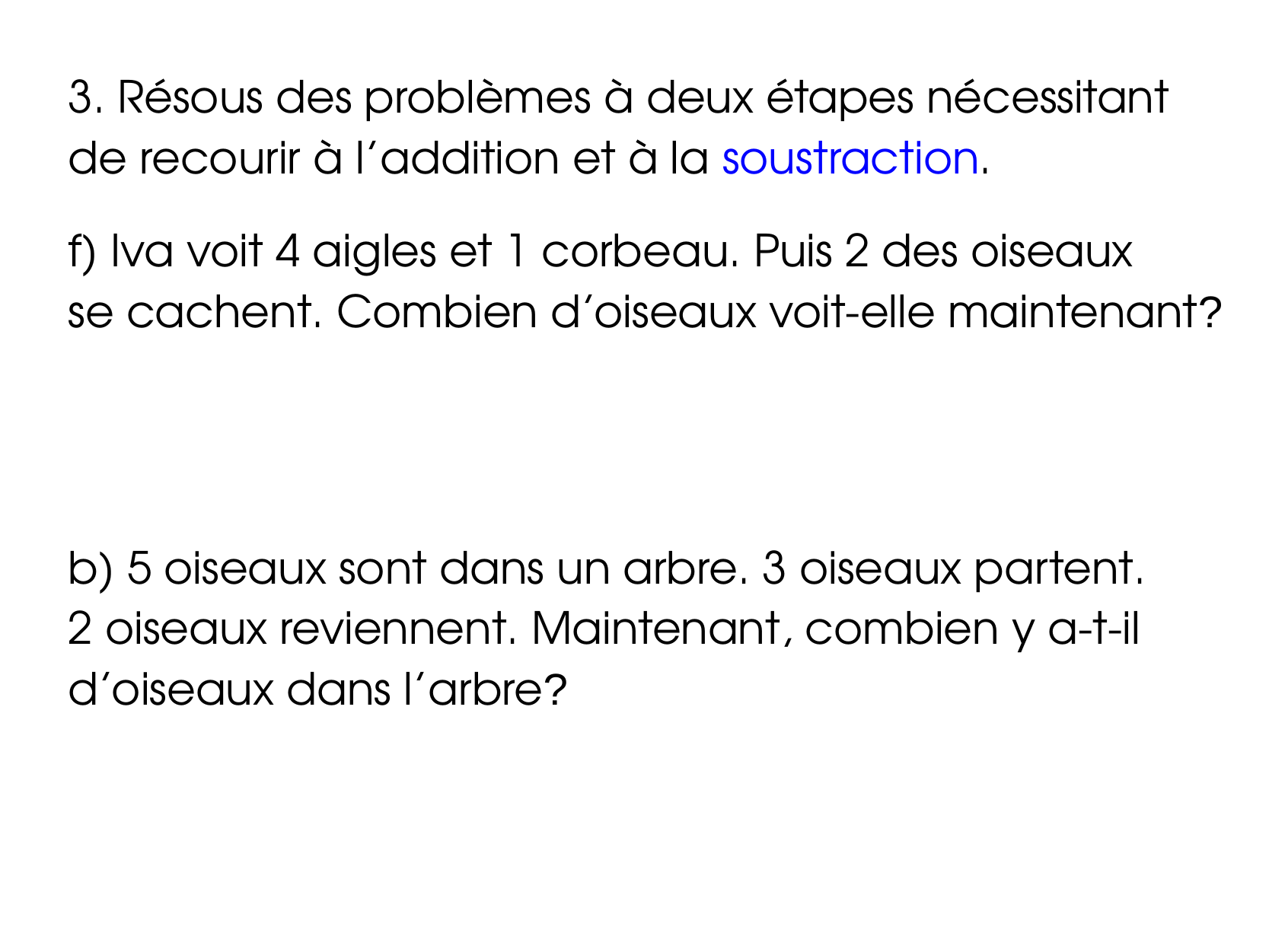

3. Résous des problèmes à deux étapes nécessitant de recourir à l’addition et à la soustraction.
f) Iva voit 4 aigles et 1 corbeau. Puis 2 des oiseaux
se cachent. Combien d’oiseaux voit-elle maintenant?
b) 5 oiseaux sont dans un arbre. 3 oiseaux partent. 2 oiseaux reviennent. Maintenant, combien y a-t-il d’oiseaux dans l’arbre?